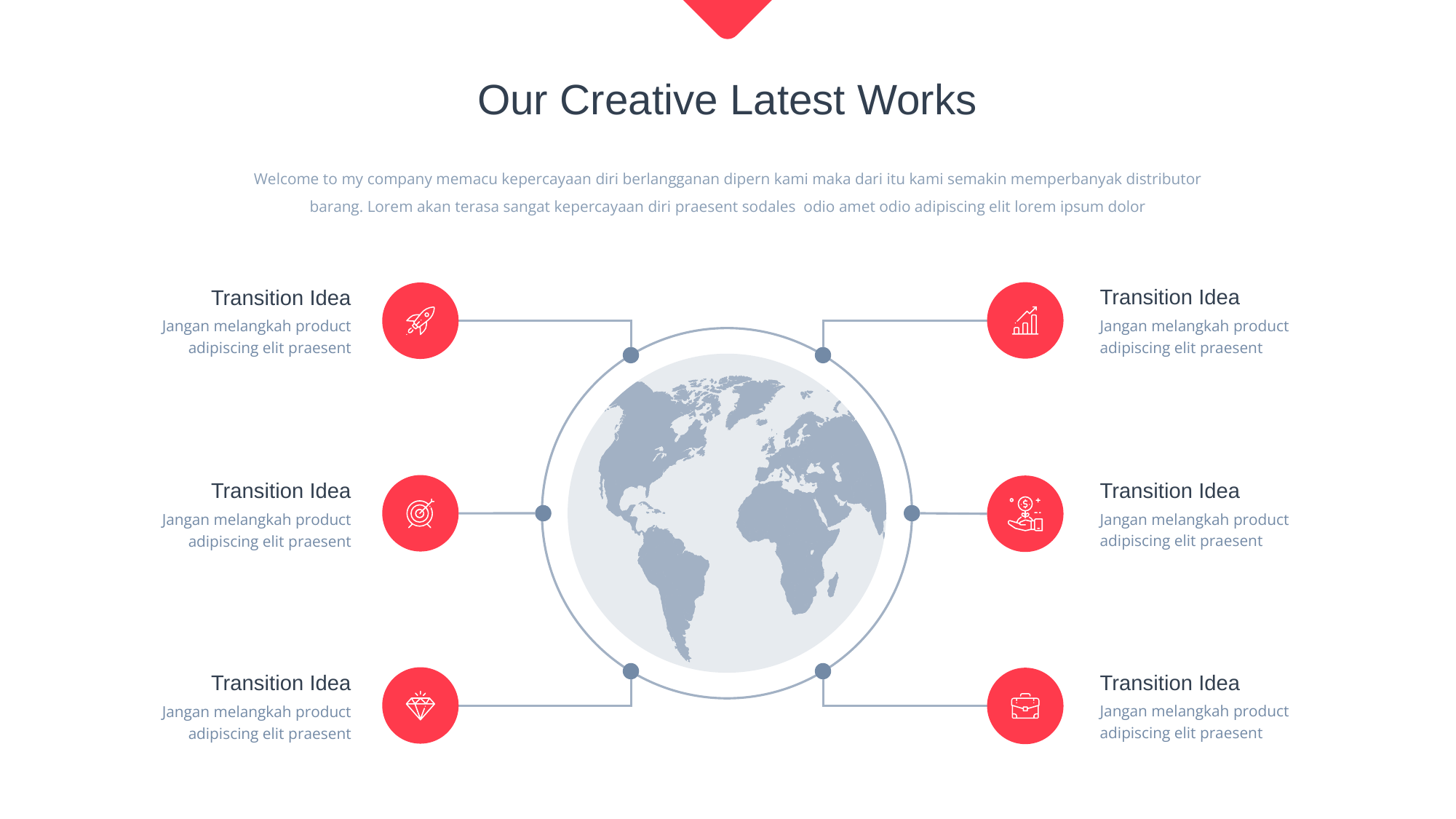

Our Creative Latest Works
Welcome to my company memacu kepercayaan diri berlangganan dipern kami maka dari itu kami semakin memperbanyak distributor barang. Lorem akan terasa sangat kepercayaan diri praesent sodales  odio amet odio adipiscing elit lorem ipsum dolor
Transition Idea
Jangan melangkah product adipiscing elit praesent
Transition Idea
Jangan melangkah product adipiscing elit praesent

Transition Idea
Jangan melangkah product adipiscing elit praesent
Transition Idea
Jangan melangkah product adipiscing elit praesent

Transition Idea
Jangan melangkah product adipiscing elit praesent
Transition Idea
Jangan melangkah product adipiscing elit praesent